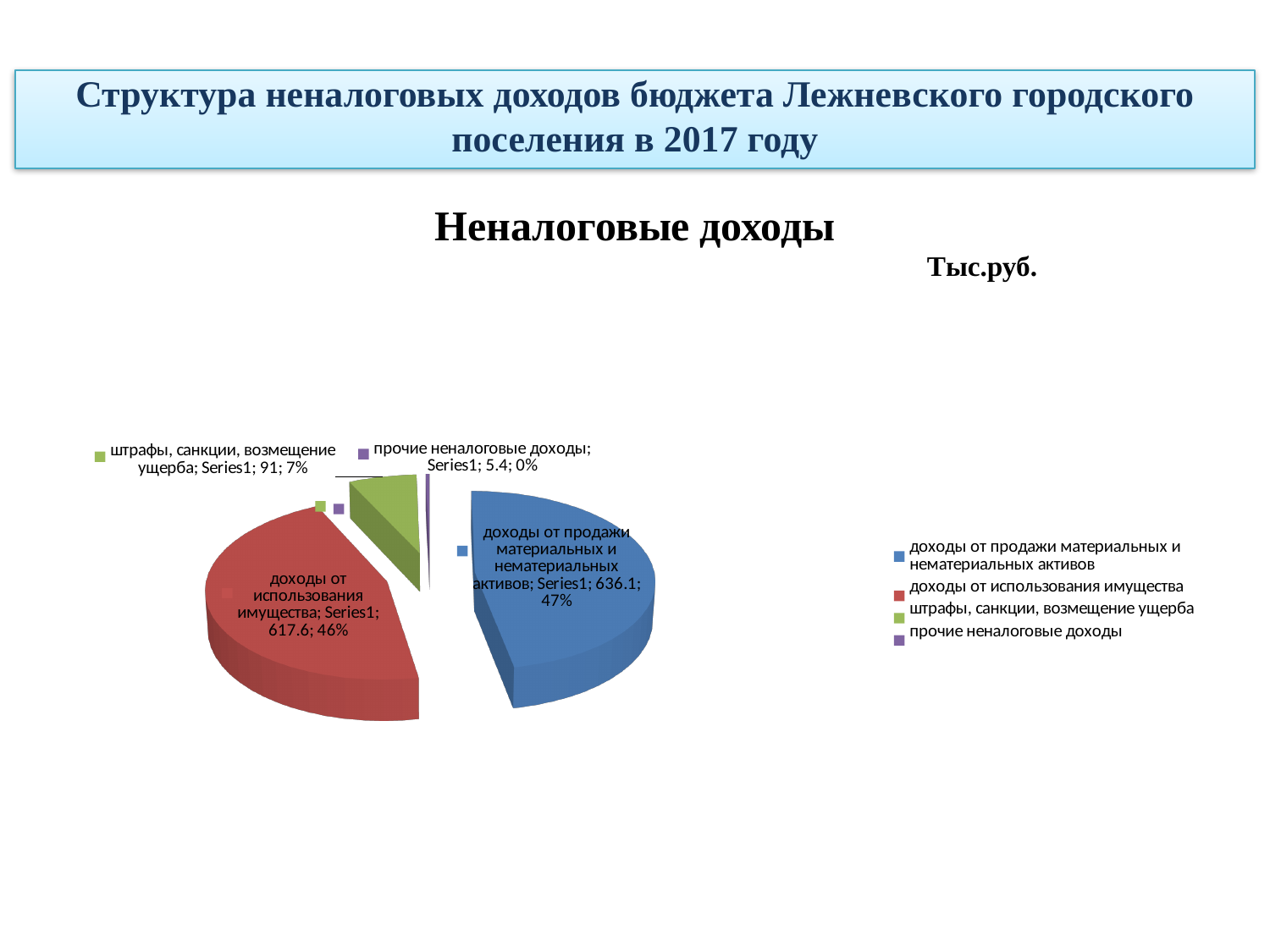

Структура неналоговых доходов бюджета Лежневского городского поселения в 2017 году
Неналоговые доходы
Тыс.руб.

[unsupported chart]